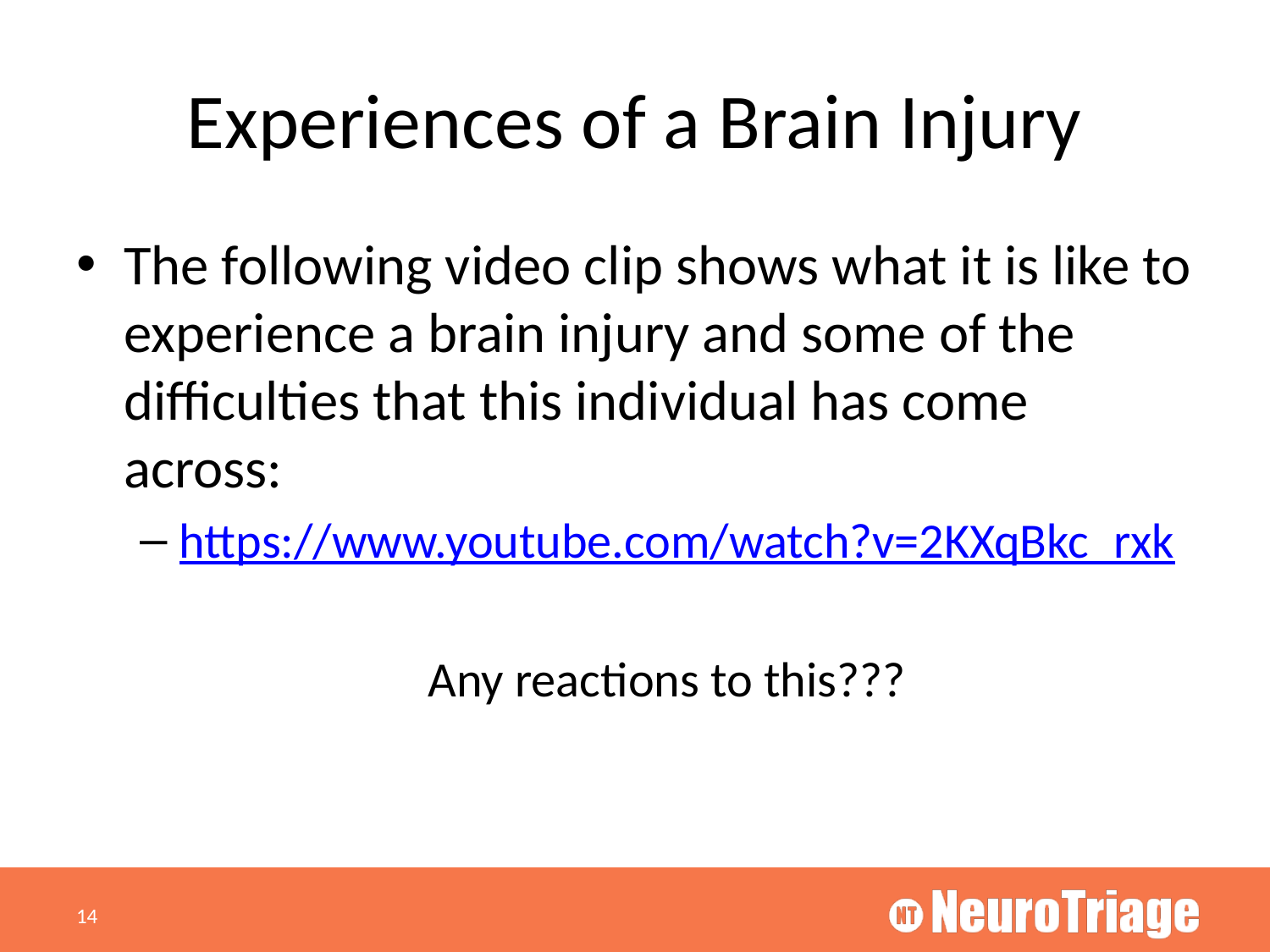

# Experiences of a Brain Injury
The following video clip shows what it is like to experience a brain injury and some of the difficulties that this individual has come across:
https://www.youtube.com/watch?v=2KXqBkc_rxk

Any reactions to this???
14